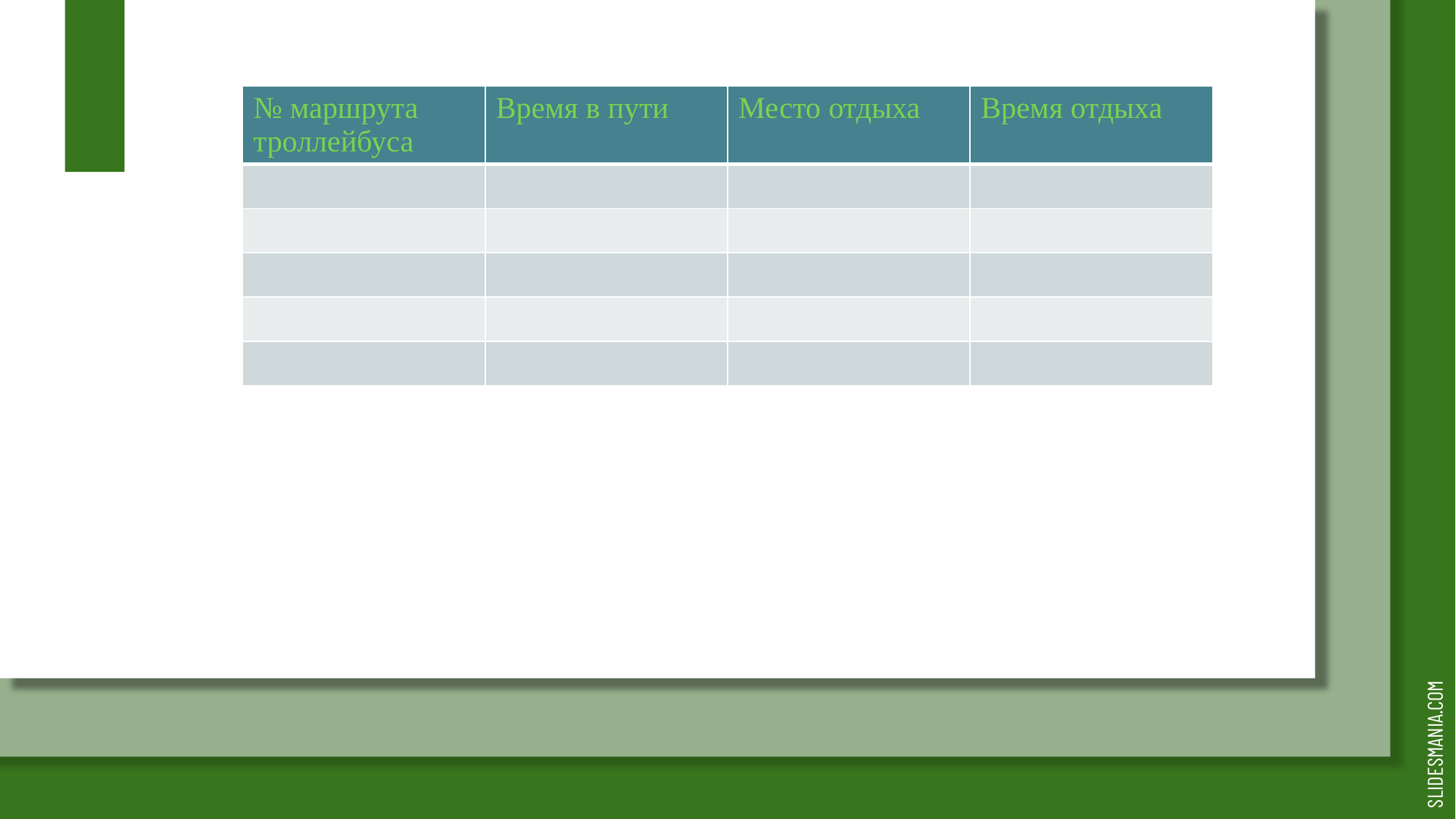

| № маршрута троллейбуса | Время в пути | Место отдыха | Время отдыха |
| --- | --- | --- | --- |
|  |  |  |  |
|  |  |  |  |
|  |  |  |  |
|  |  |  |  |
|  |  |  |  |